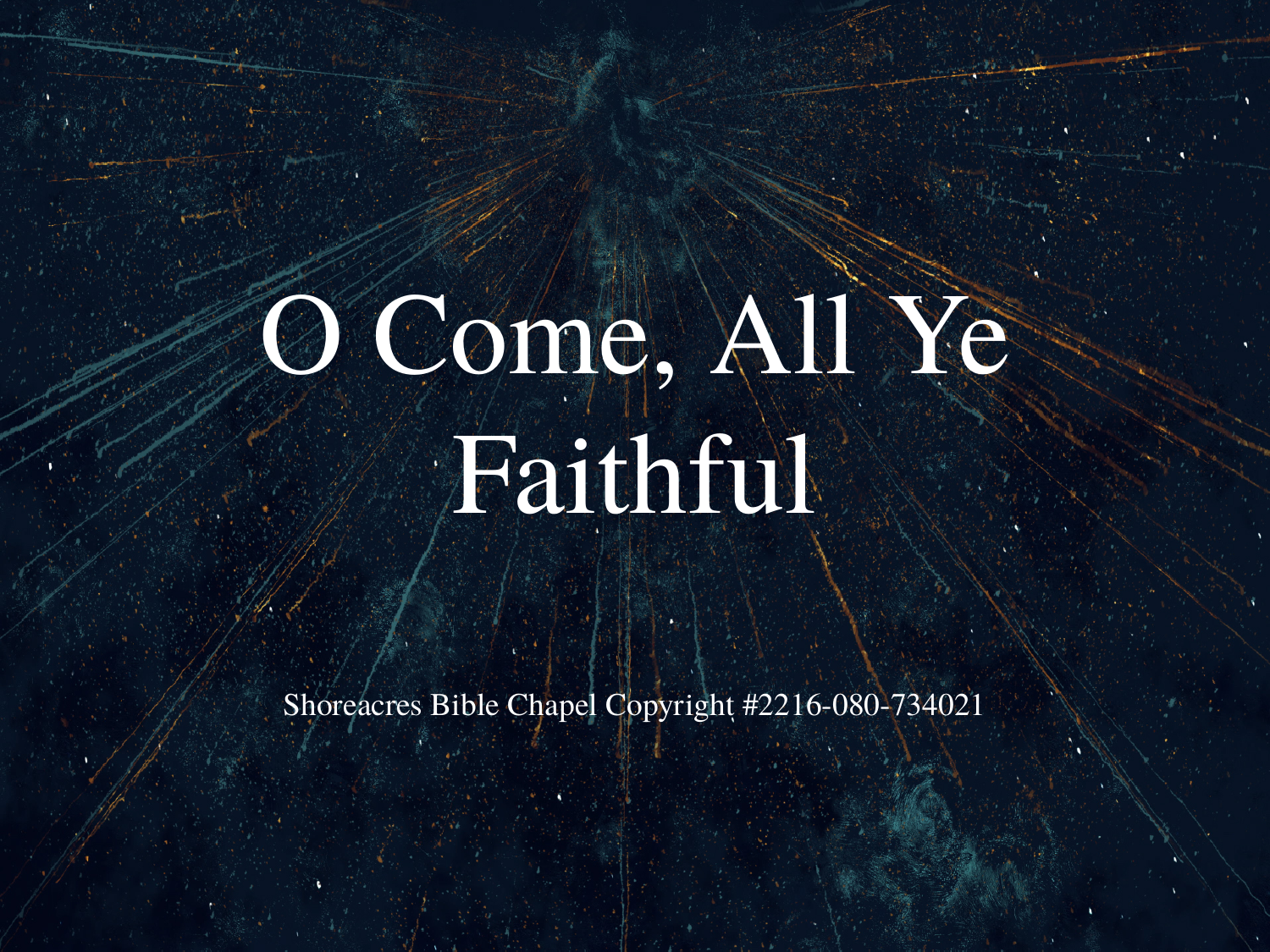

# O Come, All Ye Faithful
Shoreacres Bible Chapel Copyright #2216-080-734021